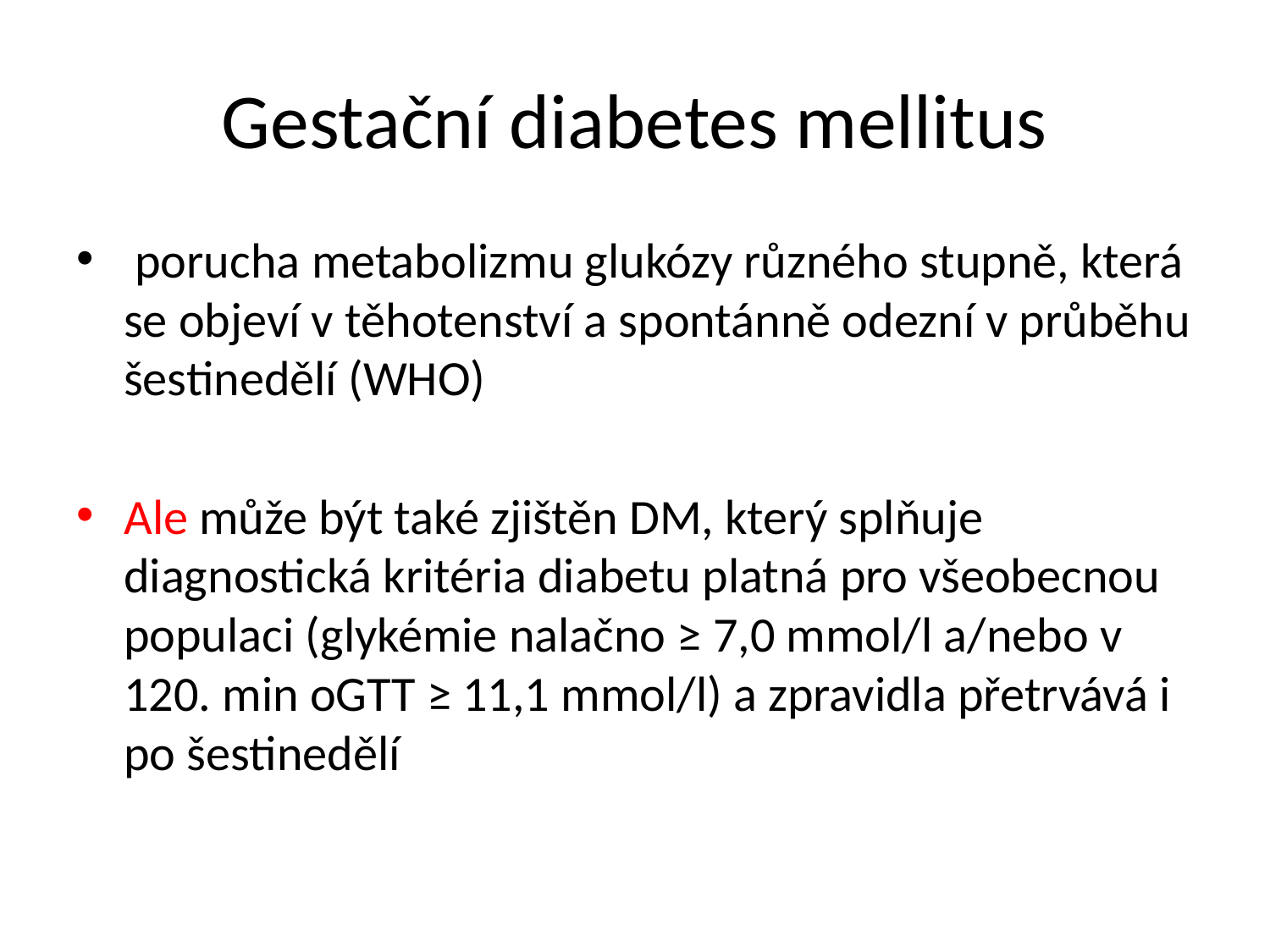

# Gestační diabetes mellitus
 porucha metabolizmu glukózy různého stupně, která se objeví v těhotenství a spontánně odezní v průběhu šestinedělí (WHO)

Ale může být také zjištěn DM, který splňuje diagnostická kritéria diabetu platná pro všeobecnou populaci (glykémie nalačno ≥ 7,0 mmol/l a/nebo v 120. min oGTT ≥ 11,1 mmol/l) a zpravidla přetrvává i po šestinedělí